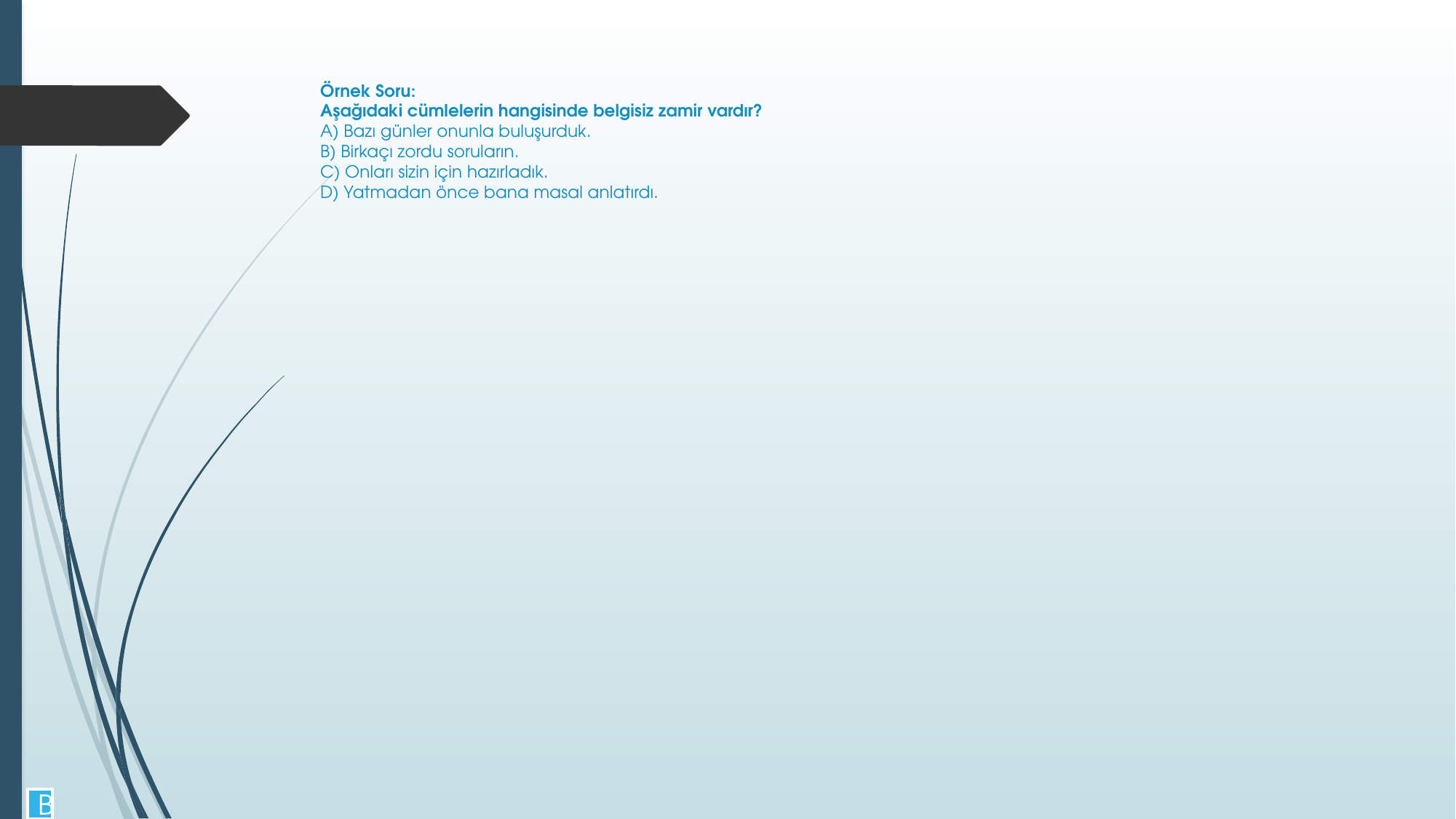

# Örnek Soru: Aşağıdaki cümlelerin hangisinde belgisiz zamir vardır? A) Bazı günler onunla buluşurduk. B) Birkaçı zordu soruların. C) Onları sizin için hazırladık. D) Yatmadan önce bana masal anlatırdı.
B